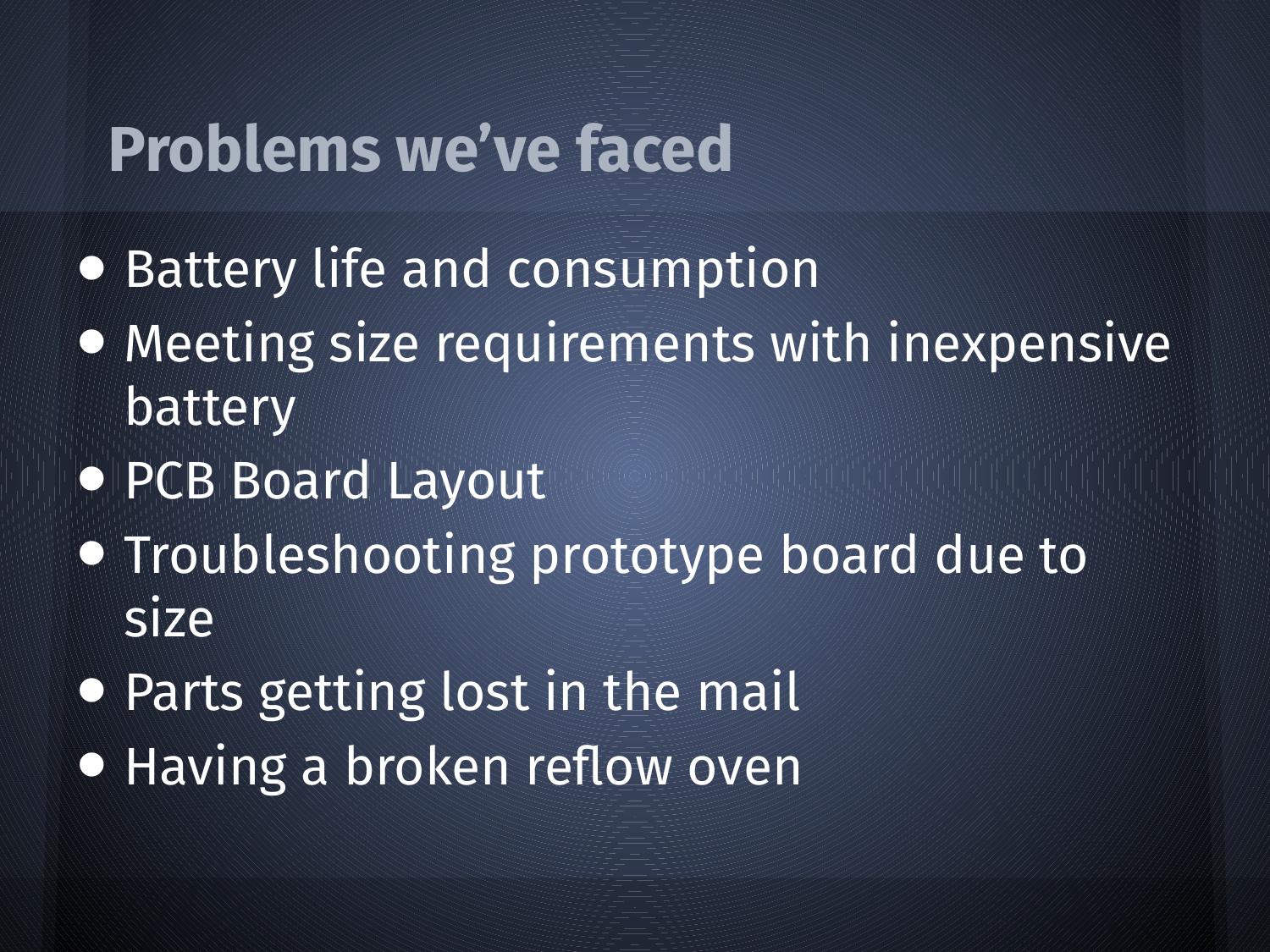

# Problems we’ve faced
Battery life and consumption
Meeting size requirements with inexpensive battery
PCB Board Layout
Troubleshooting prototype board due to size
Parts getting lost in the mail
Having a broken reflow oven